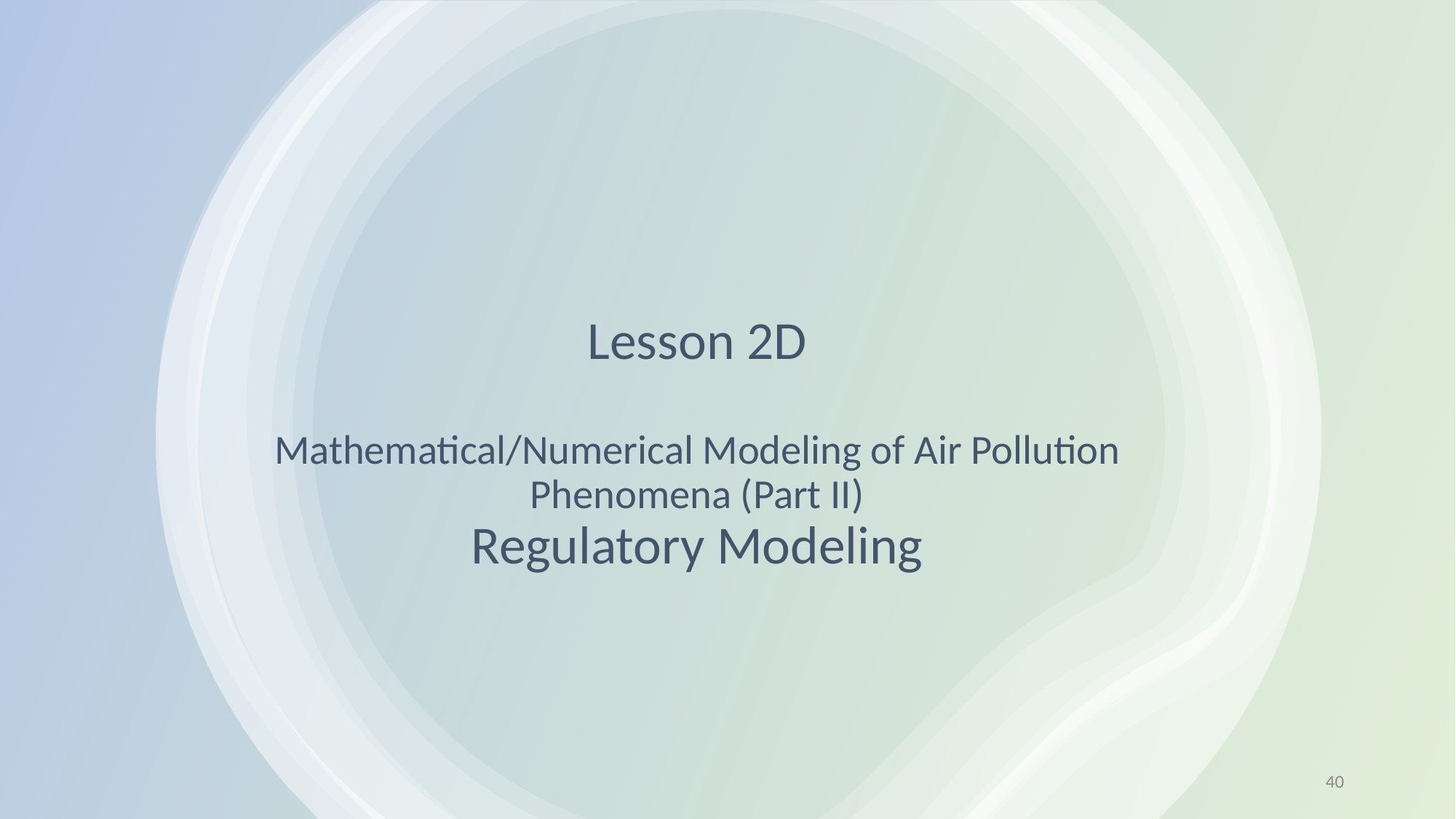

# Lesson 2D Mathematical/Numerical Modeling of Air Pollution Phenomena (Part II) Regulatory Modeling
40